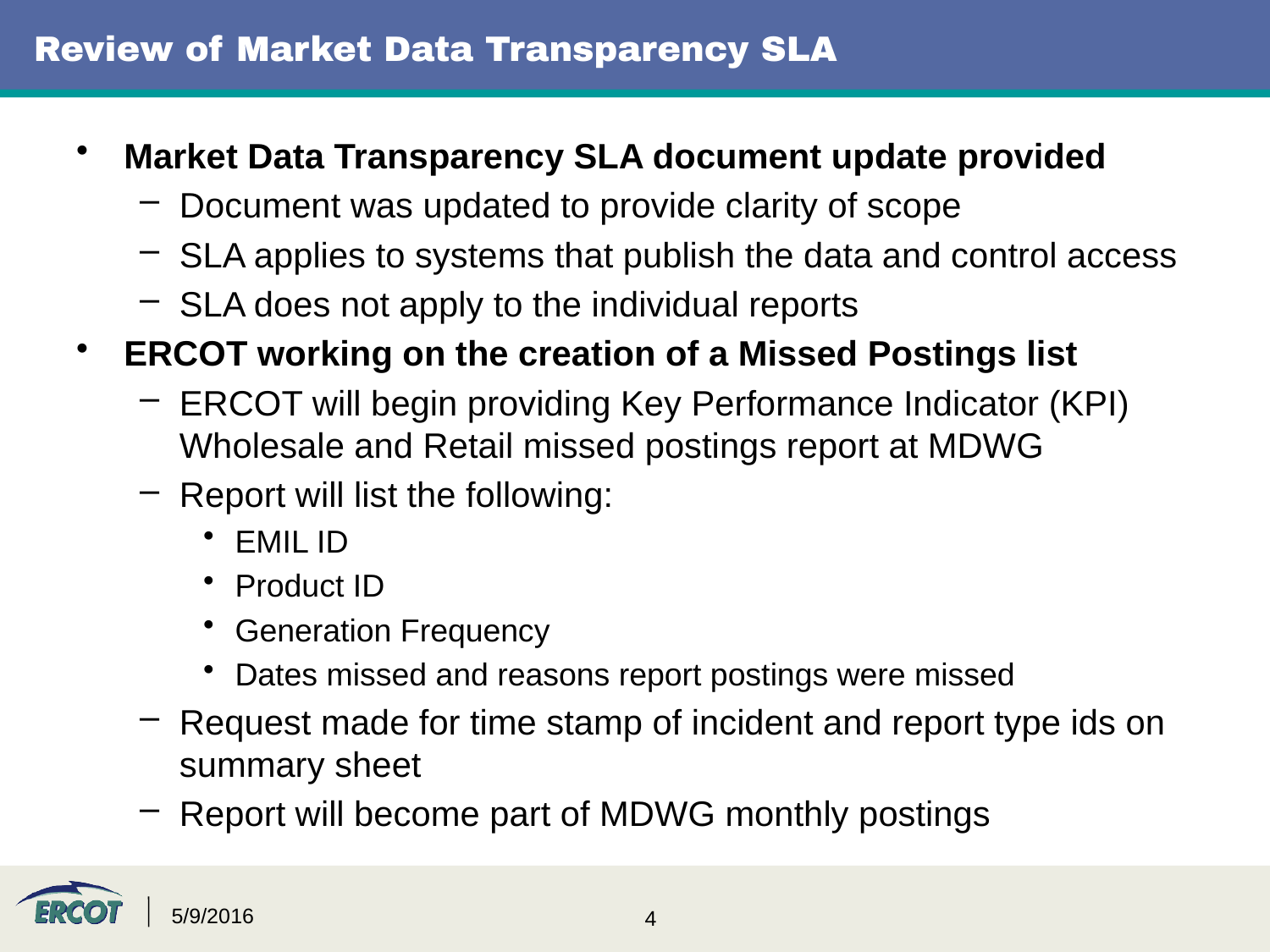

# Review of Market Data Transparency SLA
Market Data Transparency SLA document update provided
Document was updated to provide clarity of scope
SLA applies to systems that publish the data and control access
SLA does not apply to the individual reports
ERCOT working on the creation of a Missed Postings list
ERCOT will begin providing Key Performance Indicator (KPI) Wholesale and Retail missed postings report at MDWG
Report will list the following:
EMIL ID
Product ID
Generation Frequency
Dates missed and reasons report postings were missed
Request made for time stamp of incident and report type ids on summary sheet
Report will become part of MDWG monthly postings
5/9/2016